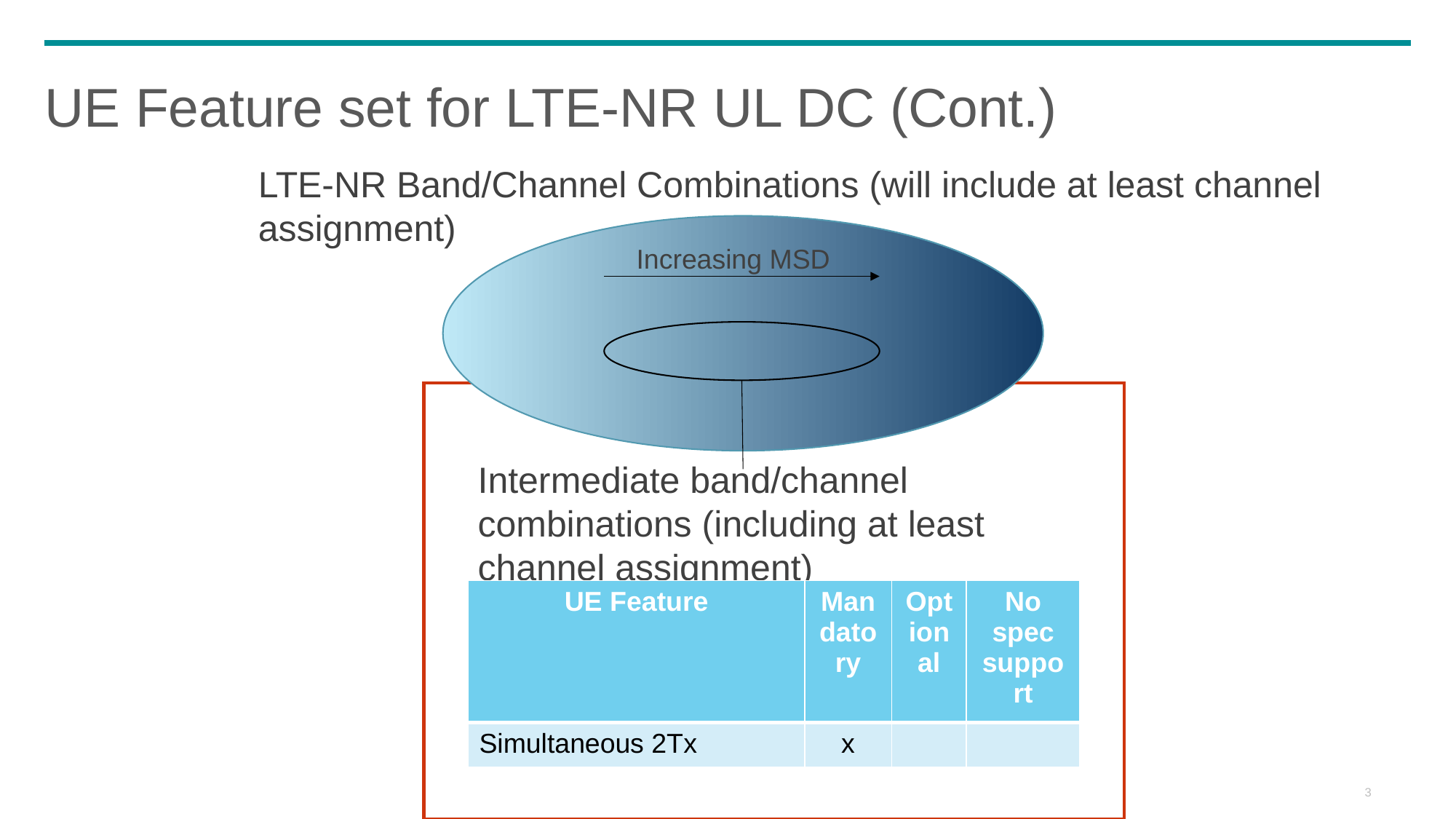

# UE Feature set for LTE-NR UL DC (Cont.)
LTE-NR Band/Channel Combinations (will include at least channel assignment)

Increasing MSD

Intermediate band/channel combinations (including at least channel assignment)
| UE Feature | Mandatory | Optional | No spec support |
| --- | --- | --- | --- |
| Simultaneous 2Tx | x |  |  |